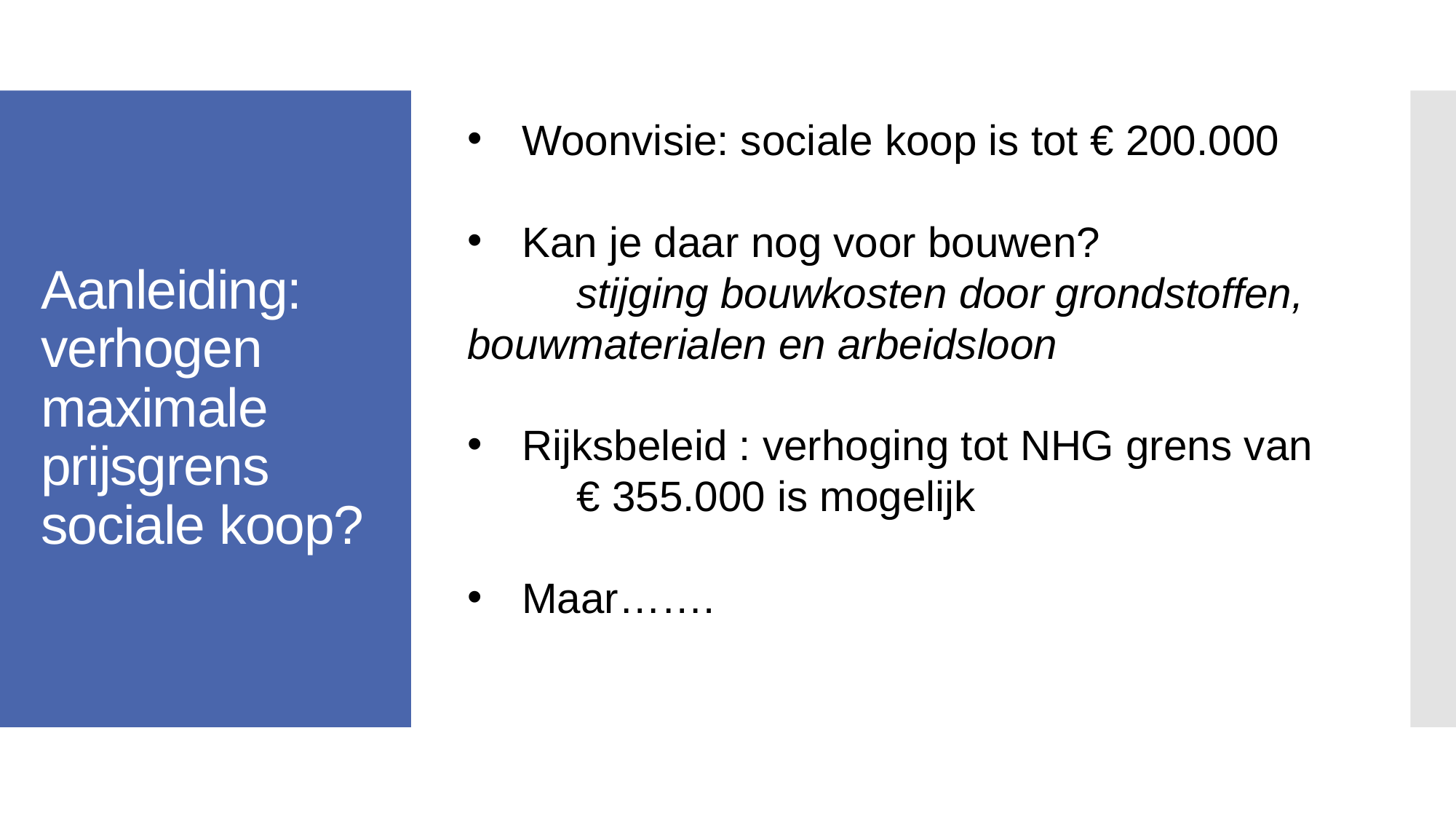

Woonvisie: sociale koop is tot € 200.000

Kan je daar nog voor bouwen?
	stijging bouwkosten door grondstoffen, 	bouwmaterialen en arbeidsloon

Rijksbeleid : verhoging tot NHG grens van
	€ 355.000 is mogelijk

Maar…….

# Aanleiding: verhogen maximale prijsgrens sociale koop?